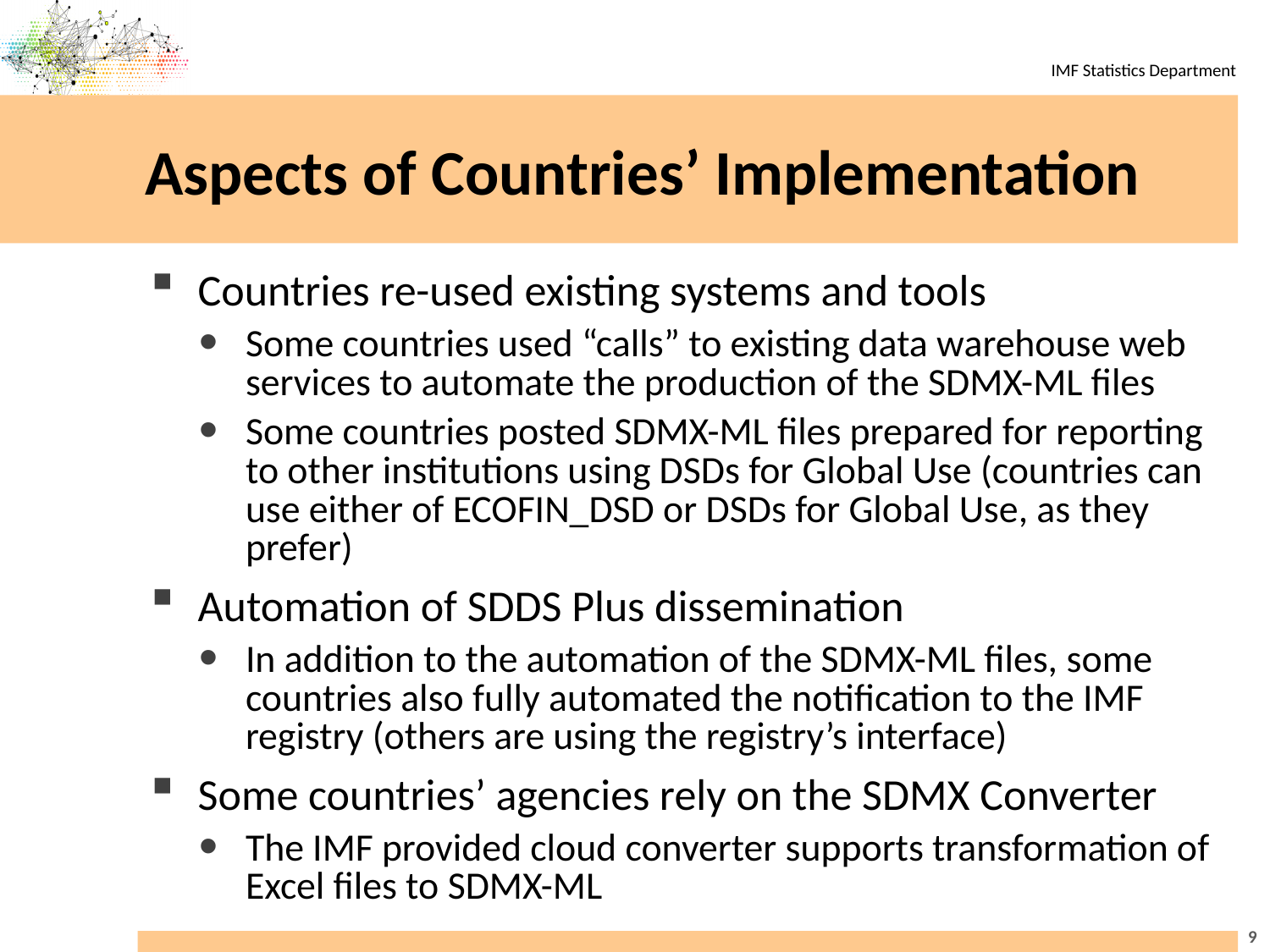

# Aspects of Countries’ Implementation
Countries re-used existing systems and tools
Some countries used “calls” to existing data warehouse web services to automate the production of the SDMX-ML files
Some countries posted SDMX-ML files prepared for reporting to other institutions using DSDs for Global Use (countries can use either of ECOFIN_DSD or DSDs for Global Use, as they prefer)
Automation of SDDS Plus dissemination
In addition to the automation of the SDMX-ML files, some countries also fully automated the notification to the IMF registry (others are using the registry’s interface)
Some countries’ agencies rely on the SDMX Converter
The IMF provided cloud converter supports transformation of Excel files to SDMX-ML
9